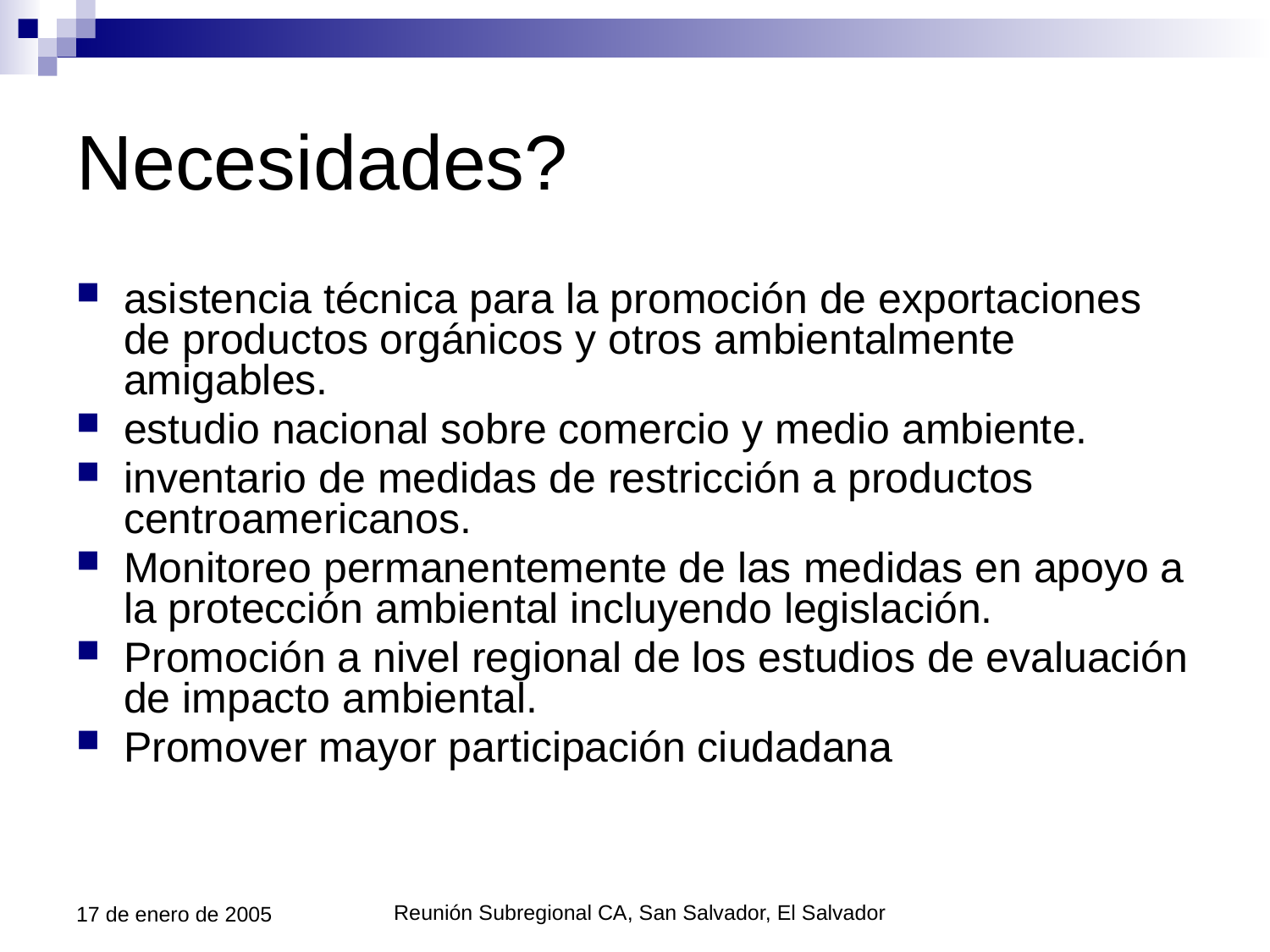

# Necesidades?
asistencia técnica para la promoción de exportaciones de productos orgánicos y otros ambientalmente amigables.
estudio nacional sobre comercio y medio ambiente.
inventario de medidas de restricción a productos centroamericanos.
Monitoreo permanentemente de las medidas en apoyo a la protección ambiental incluyendo legislación.
Promoción a nivel regional de los estudios de evaluación de impacto ambiental.
Promover mayor participación ciudadana
17 de enero de 2005
Reunión Subregional CA, San Salvador, El Salvador